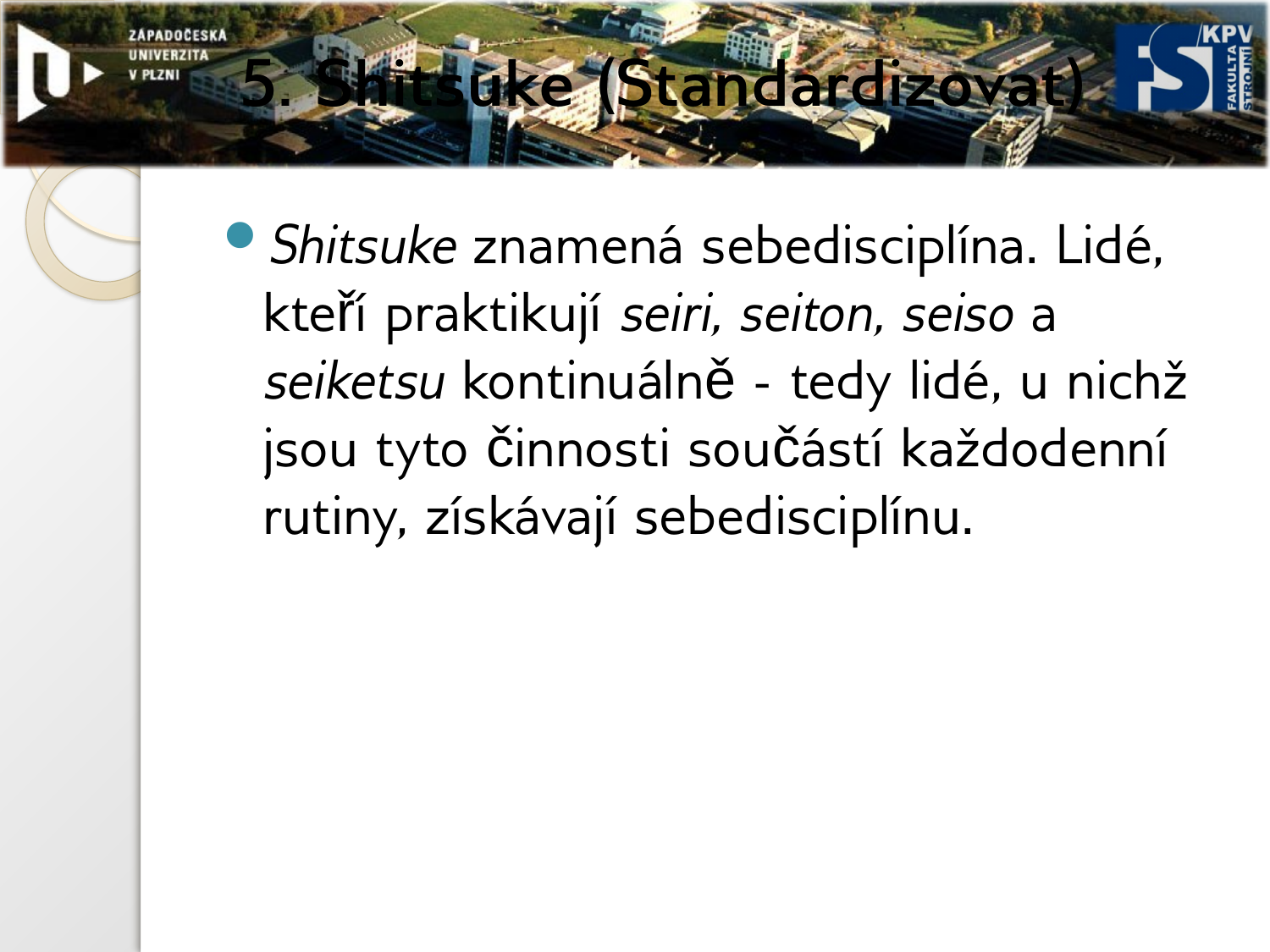

# 5. Shitsuke (Standardizovat)
Shitsuke znamená sebedisciplína. Lidé, kteří praktikují seiri, seiton, seiso a seiketsu kontinuálně - tedy lidé, u nichž jsou tyto činnosti součástí každodenní rutiny, získávají sebedisciplínu.